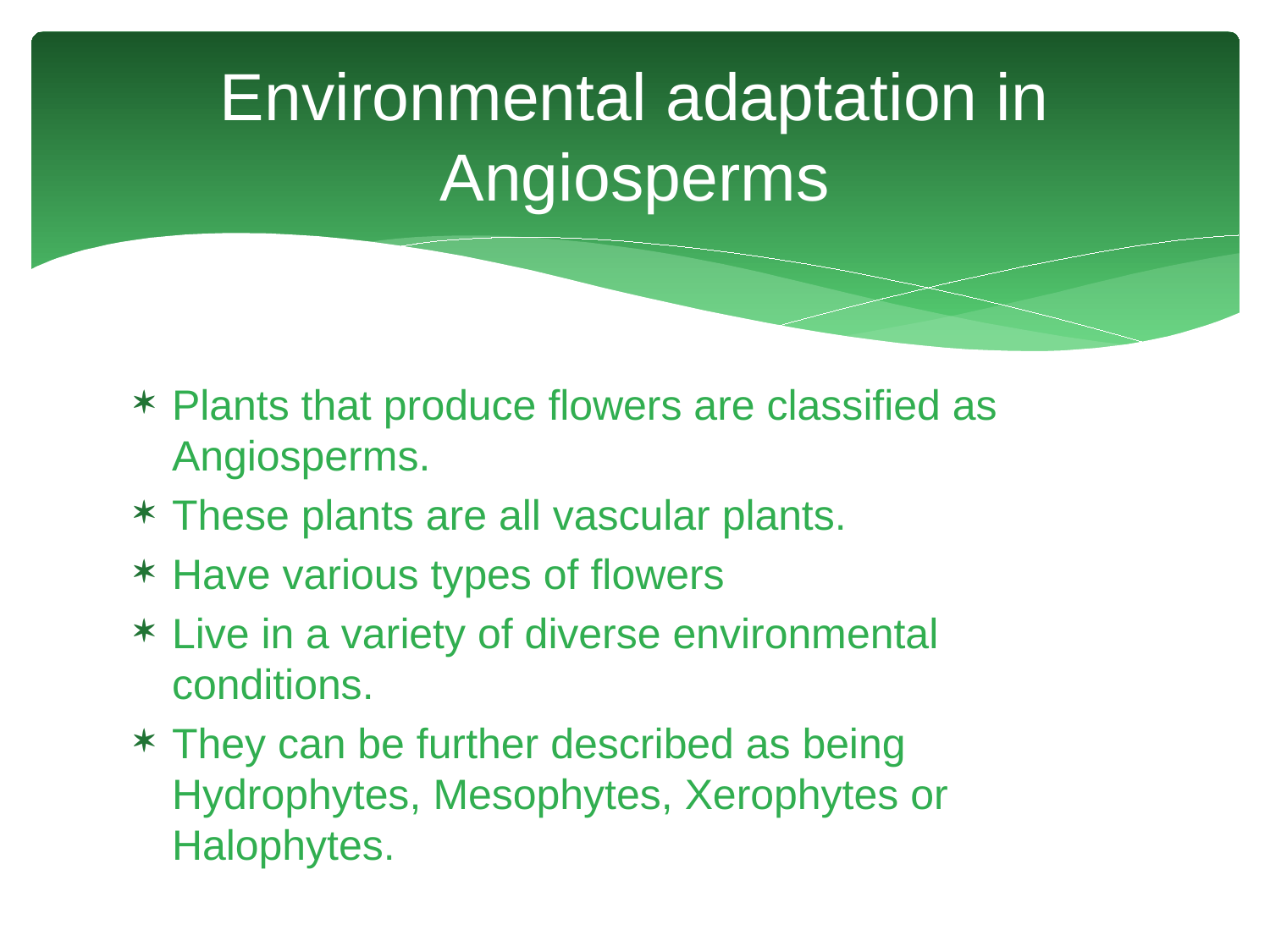

# Environmental adaptation in Angiosperms
Plants that produce flowers are classified as Angiosperms.
These plants are all vascular plants.
Have various types of flowers
Live in a variety of diverse environmental conditions.
They can be further described as being Hydrophytes, Mesophytes, Xerophytes or Halophytes.